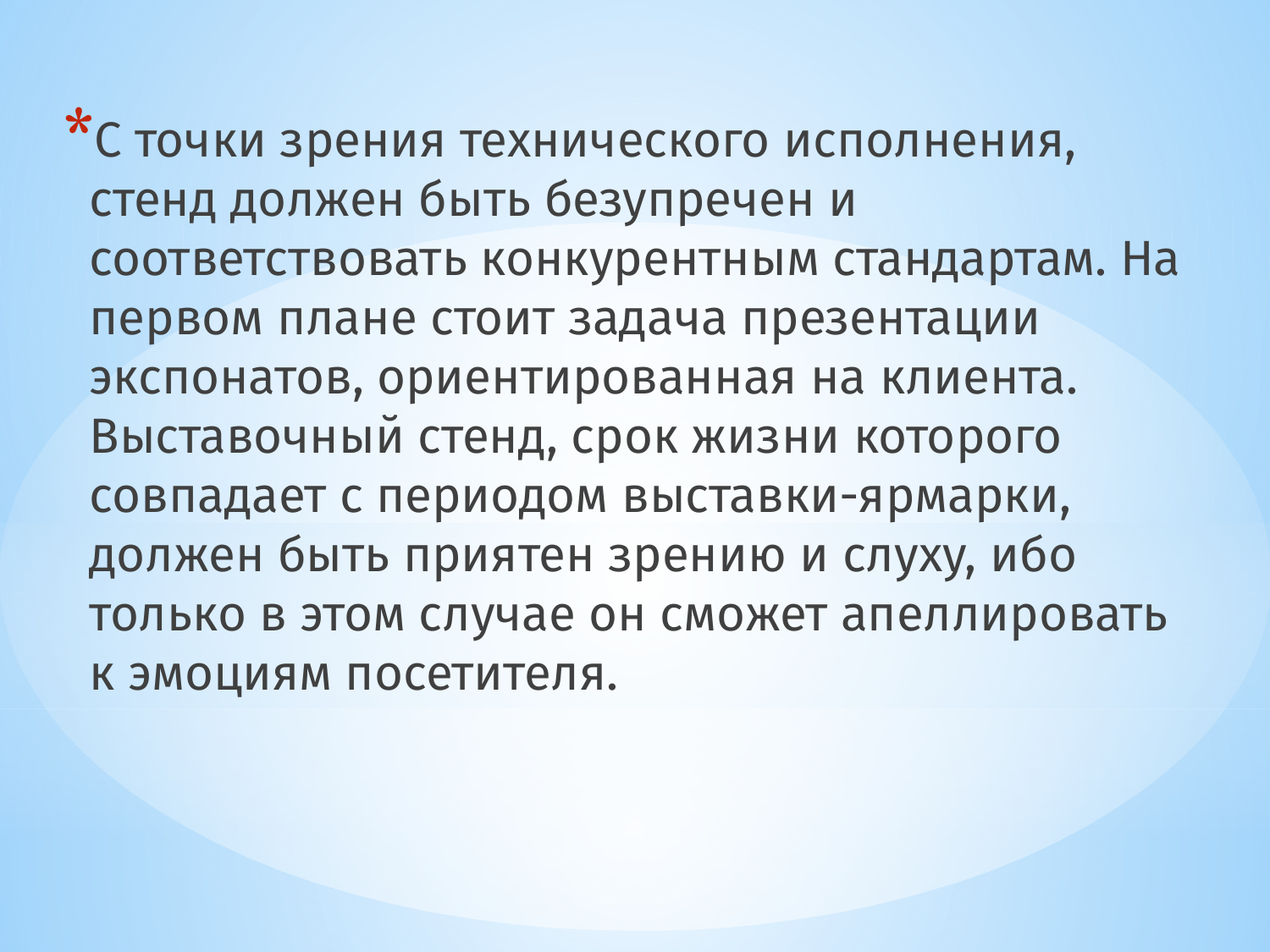

С точки зрения технического исполнения, стенд должен быть безупречен и соответствовать конкурентным стандартам. На первом плане стоит задача презентации экспонатов, ориентированная на клиента. Выставочный стенд, срок жизни которого совпадает с периодом выставки-ярмарки, должен быть приятен зрению и слуху, ибо только в этом случае он сможет апеллировать к эмоциям посетителя.
#